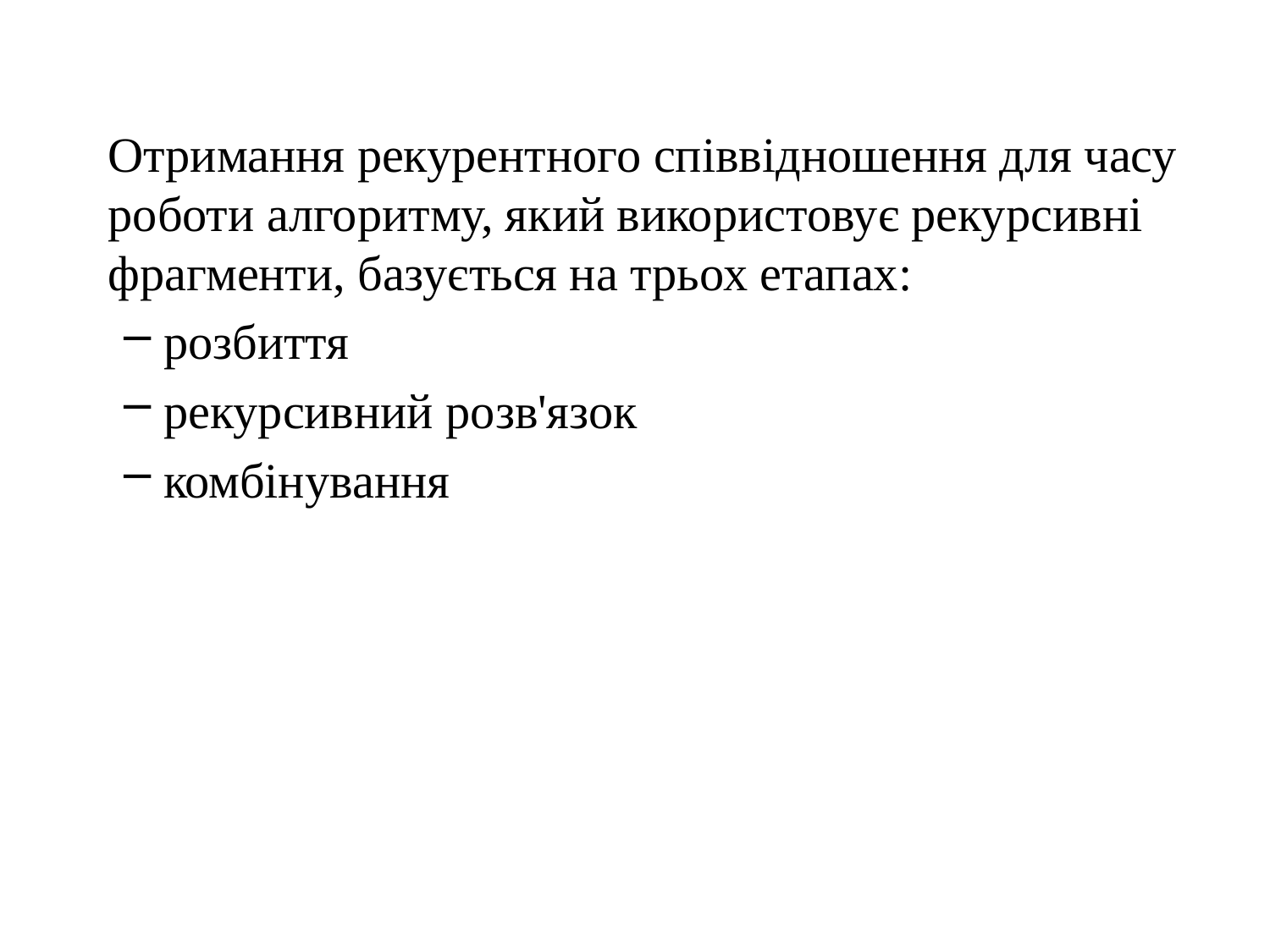

Отримання рекурентного співвідношення для часу роботи алгоритму, який використовує рекурсивні фрагменти, базується на трьох етапах:
розбиття
рекурсивний розв'язок
комбінування